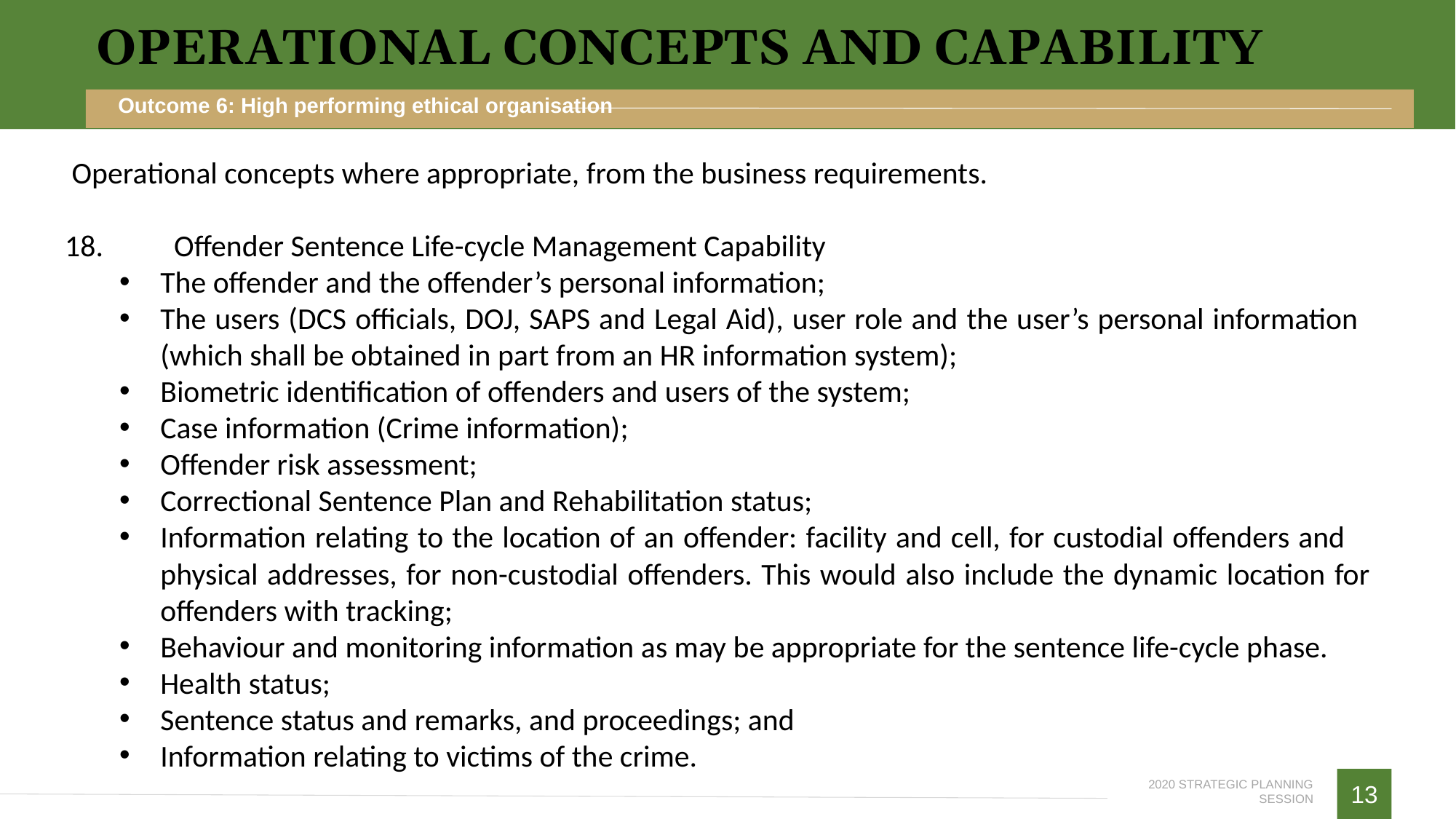

OPERATIONAL CONCEPTS AND CAPABILITY

Outcome 6: High performing ethical organisation
 Operational concepts where appropriate, from the business requirements.

18.	Offender Sentence Life-cycle Management Capability
The offender and the offender’s personal information;
The users (DCS officials, DOJ, SAPS and Legal Aid), user role and the user’s personal information 	(which shall be obtained in part from an HR information system);
Biometric identification of offenders and users of the system;
Case information (Crime information);
Offender risk assessment;
Correctional Sentence Plan and Rehabilitation status;
Information relating to the location of an offender: facility and cell, for custodial offenders and 	physical addresses, for non-custodial offenders. This would also include the dynamic location for 	offenders with tracking;
Behaviour and monitoring information as may be appropriate for the sentence life-cycle phase.
Health status;
Sentence status and remarks, and proceedings; and
Information relating to victims of the crime.